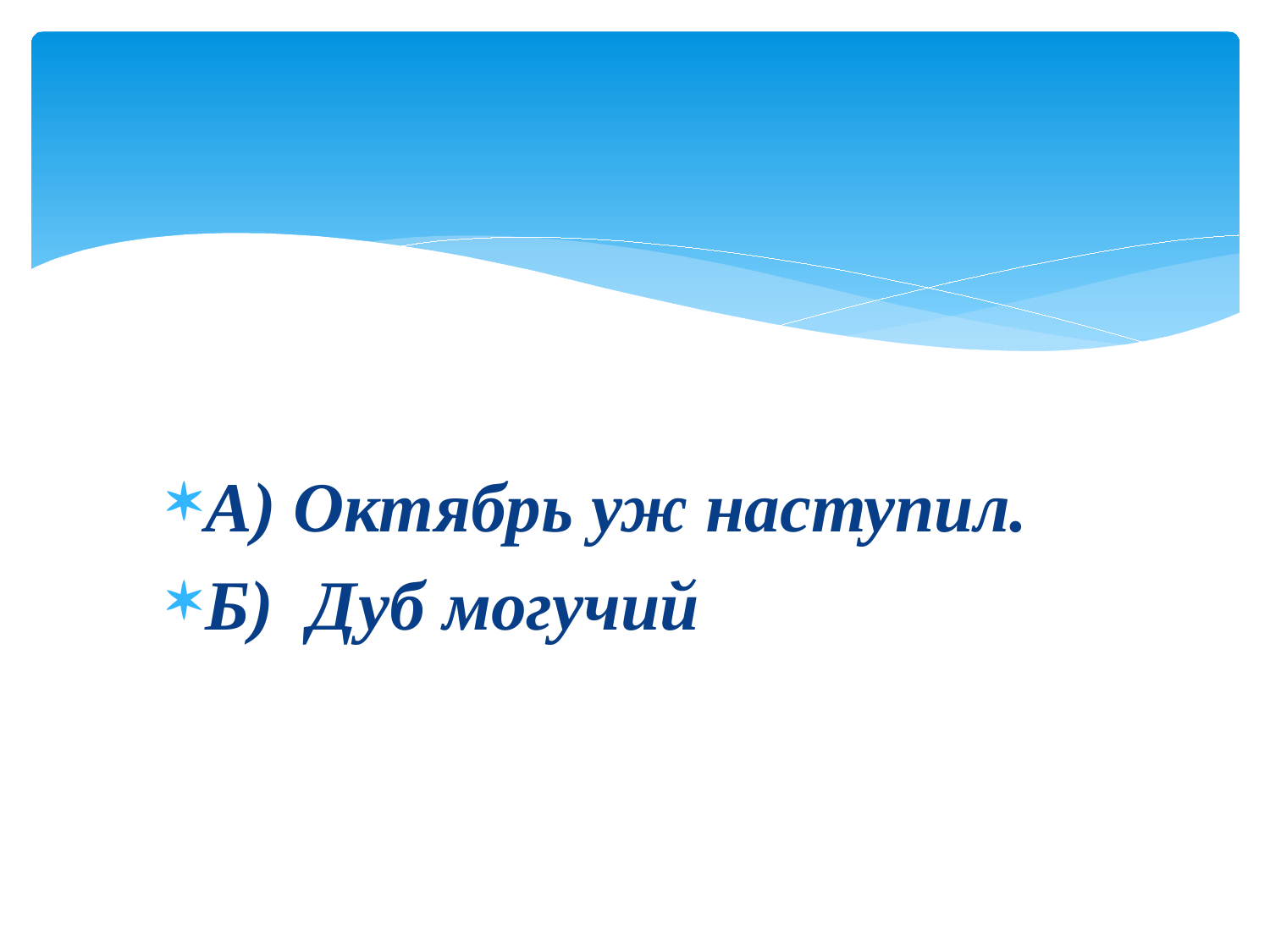

А) Октябрь уж наступил.
Б)  Дуб могучий